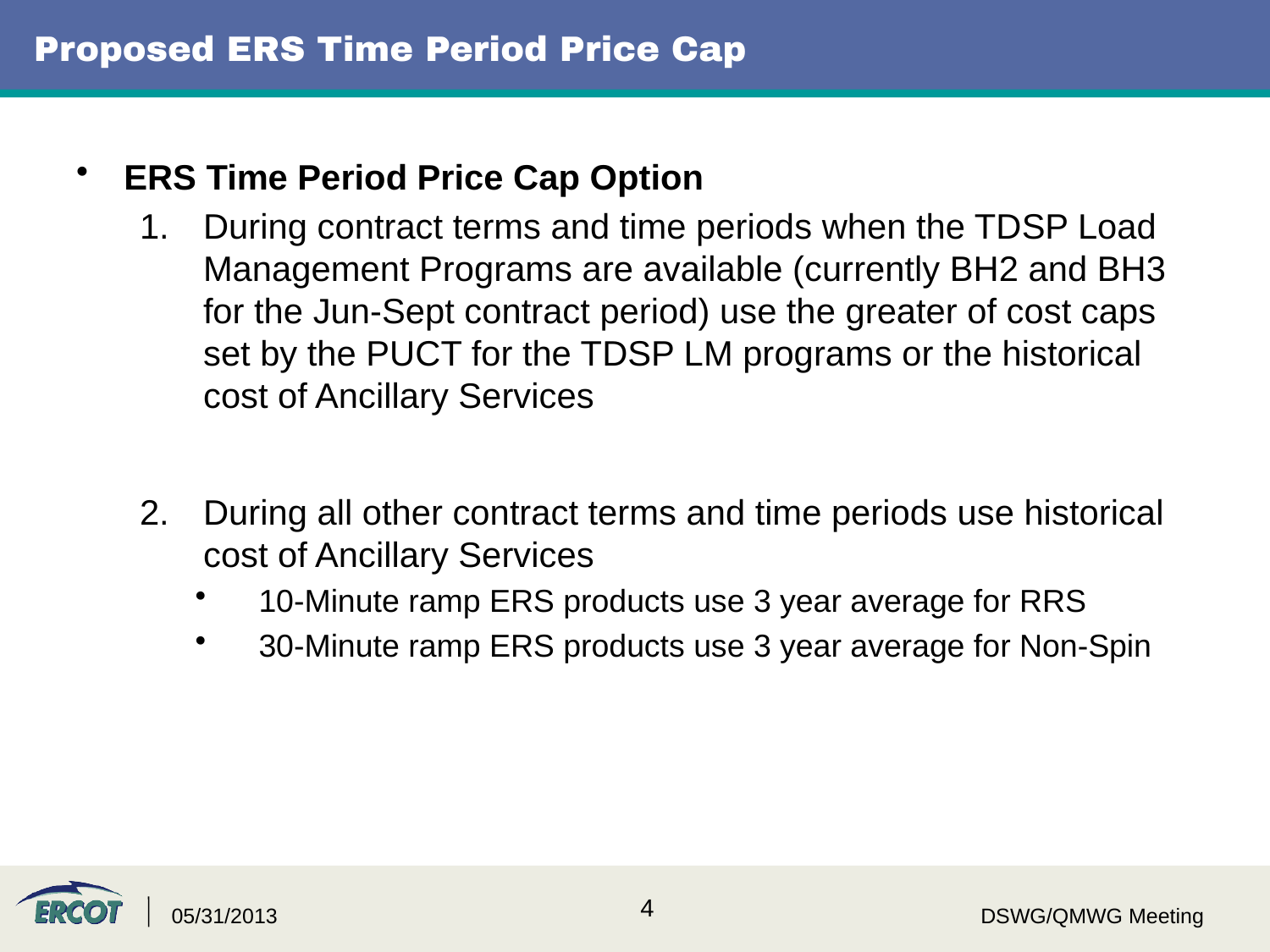

# Proposed ERS Time Period Price Cap
ERS Time Period Price Cap Option
During contract terms and time periods when the TDSP Load Management Programs are available (currently BH2 and BH3 for the Jun-Sept contract period) use the greater of cost caps set by the PUCT for the TDSP LM programs or the historical cost of Ancillary Services

During all other contract terms and time periods use historical cost of Ancillary Services
10-Minute ramp ERS products use 3 year average for RRS
30-Minute ramp ERS products use 3 year average for Non-Spin

4
05/31/2013
DSWG/QMWG Meeting